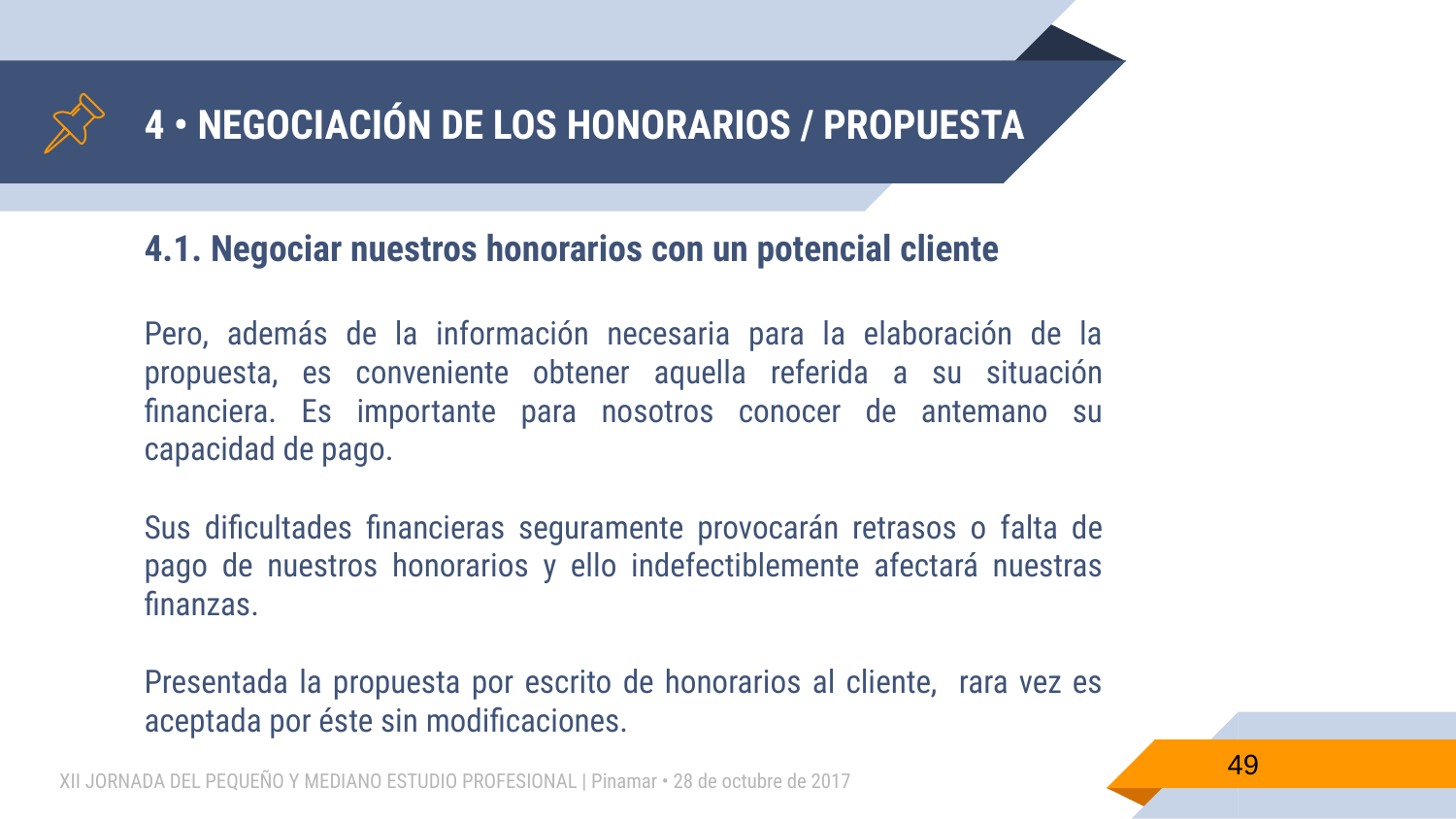

# 4 • NEGOCIACIÓN DE LOS HONORARIOS / PROPUESTA

4.1. Negociar nuestros honorarios con un potencial cliente

Pero, además de la información necesaria para la elaboración de la propuesta, es conveniente obtener aquella referida a su situación financiera. Es importante para nosotros conocer de antemano su capacidad de pago.
Sus dificultades financieras seguramente provocarán retrasos o falta de pago de nuestros honorarios y ello indefectiblemente afectará nuestras finanzas.
Presentada la propuesta por escrito de honorarios al cliente,  rara vez es aceptada por éste sin modificaciones.
49